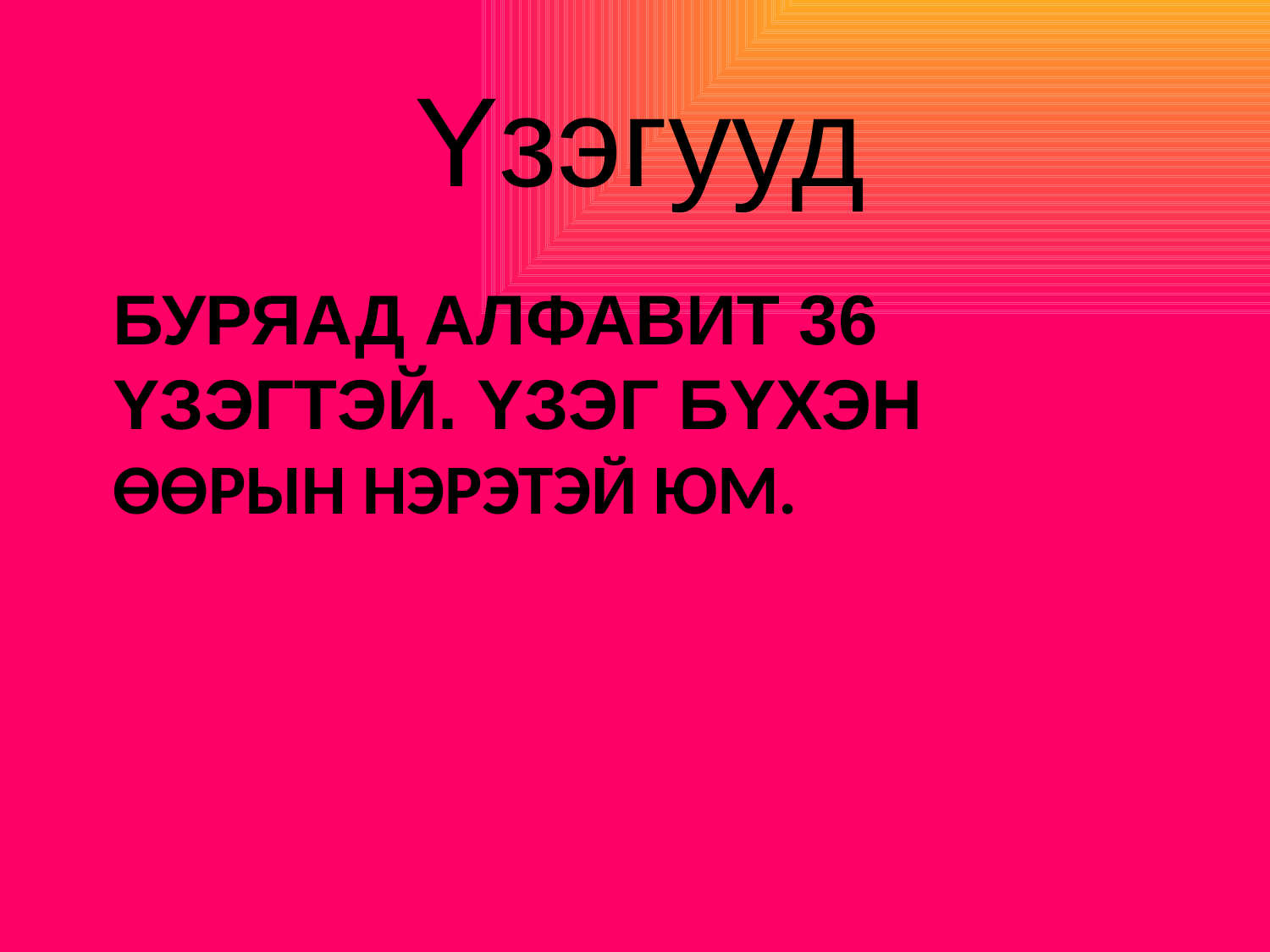

Υзэгууд
# БУРЯАД АЛФАВИТ 36 ΥЗЭГТЭЙ. ΥЗЭГ БΥХЭН ѳѳРЫН НЭРЭТЭЙ ЮМ.